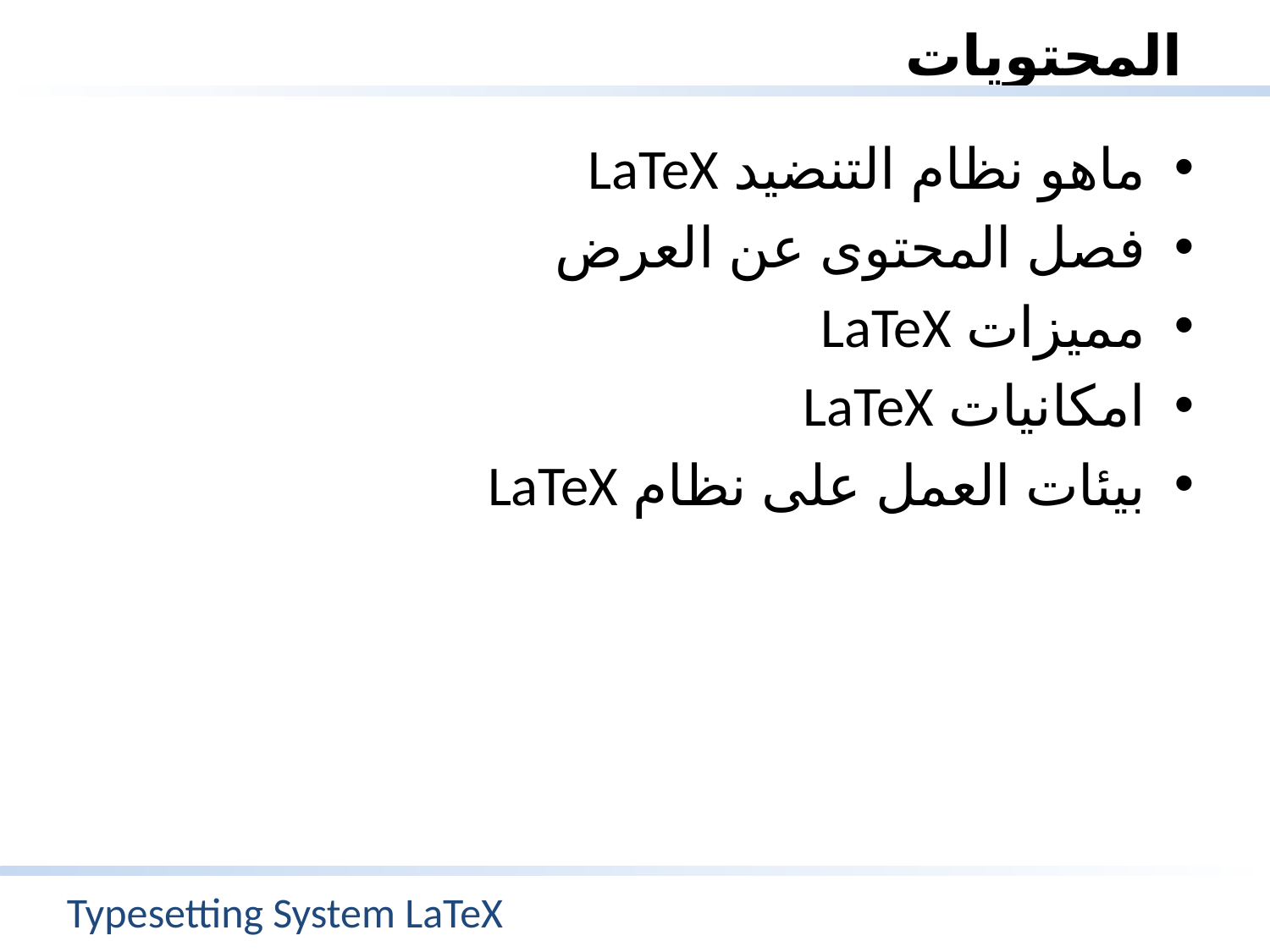

# المحتويات

ماهو نظام التنضيد LaTeX
فصل المحتوى عن العرض
مميزات LaTeX
امكانيات LaTeX
بيئات العمل على نظام LaTeX

Typesetting System LaTeX